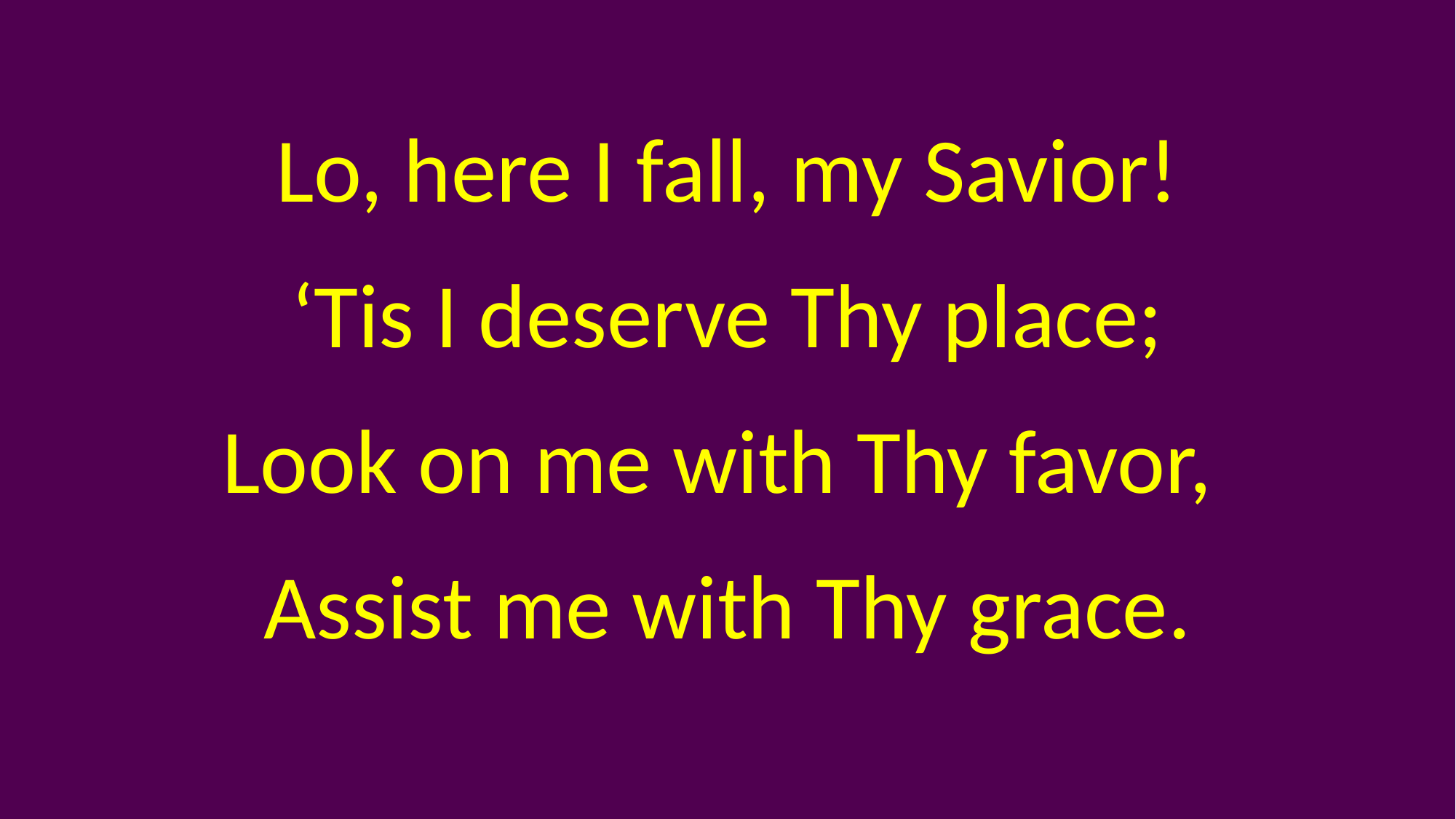

Lo, here I fall, my Savior!
‘Tis I deserve Thy place;
Look on me with Thy favor,
Assist me with Thy grace.